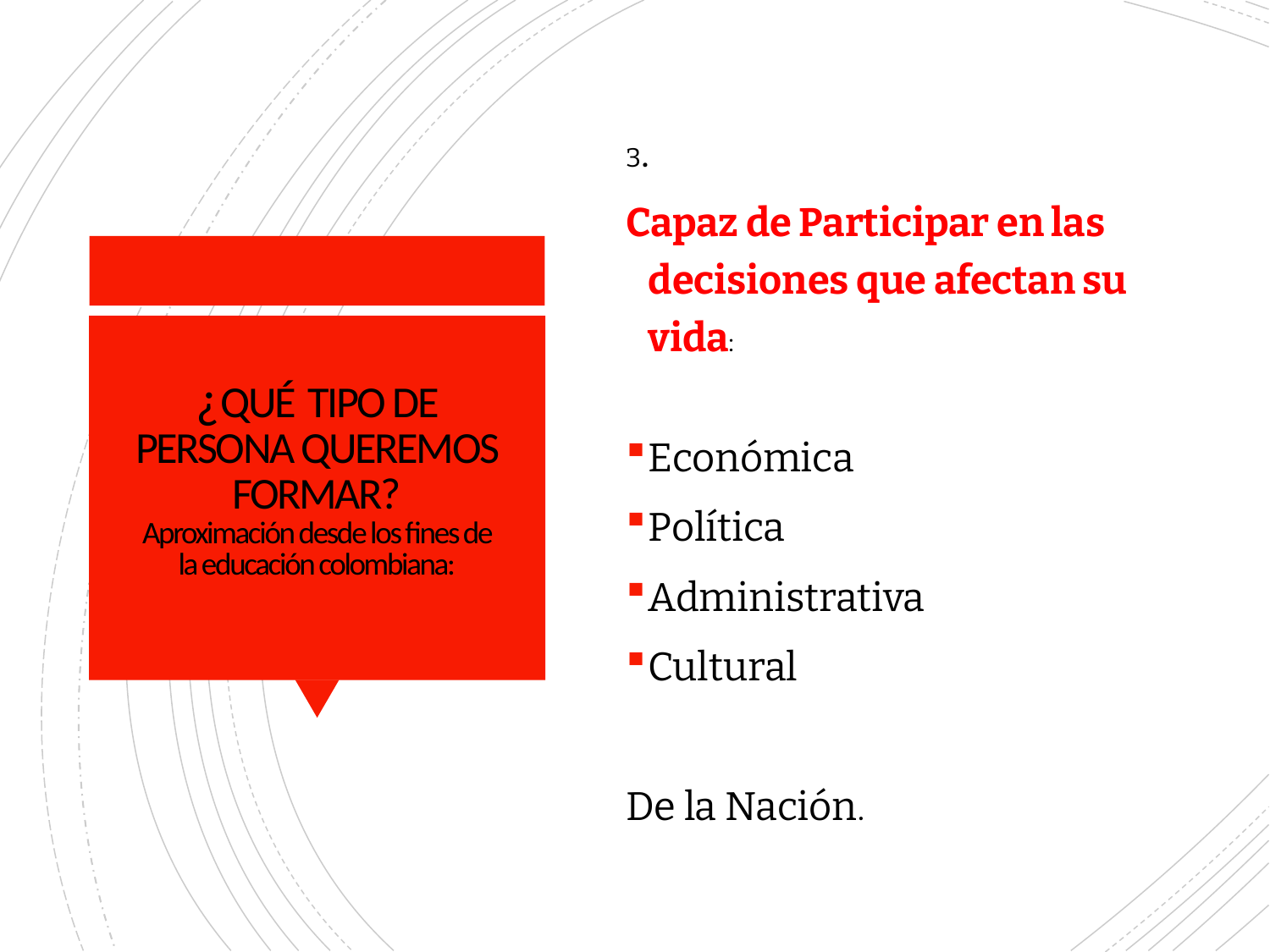

3.
Capaz de Participar en las decisiones que afectan su vida:

Económica
Política
Administrativa
Cultural

De la Nación.

# ¿QUÉ TIPO DE PERSONA QUEREMOS FORMAR? Aproximación desde los fines de la educación colombiana: